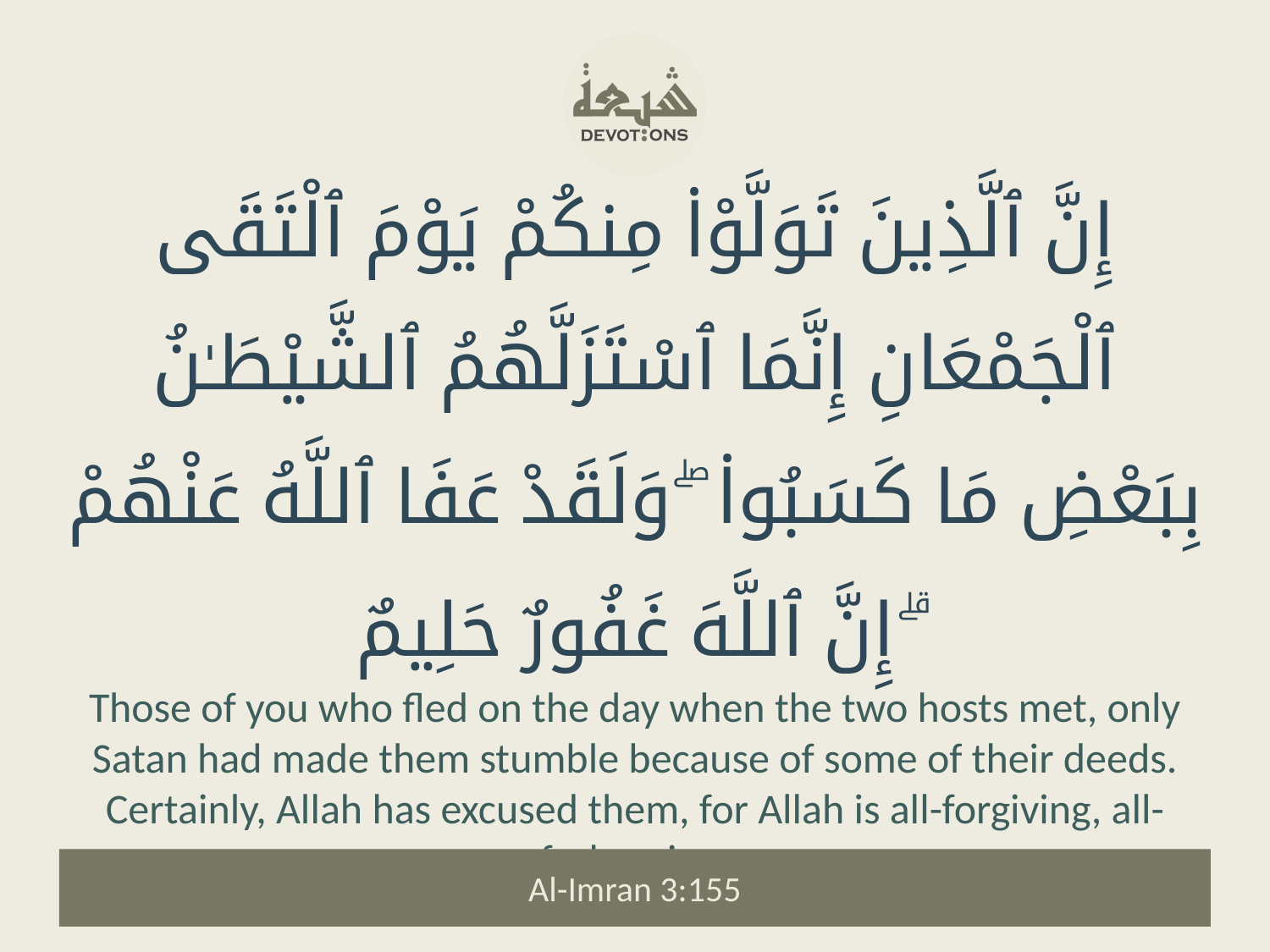

إِنَّ ٱلَّذِينَ تَوَلَّوْا۟ مِنكُمْ يَوْمَ ٱلْتَقَى ٱلْجَمْعَانِ إِنَّمَا ٱسْتَزَلَّهُمُ ٱلشَّيْطَـٰنُ بِبَعْضِ مَا كَسَبُوا۟ ۖ وَلَقَدْ عَفَا ٱللَّهُ عَنْهُمْ ۗ إِنَّ ٱللَّهَ غَفُورٌ حَلِيمٌ
Those of you who fled on the day when the two hosts met, only Satan had made them stumble because of some of their deeds. Certainly, Allah has excused them, for Allah is all-forgiving, all-forbearing.
Al-Imran 3:155